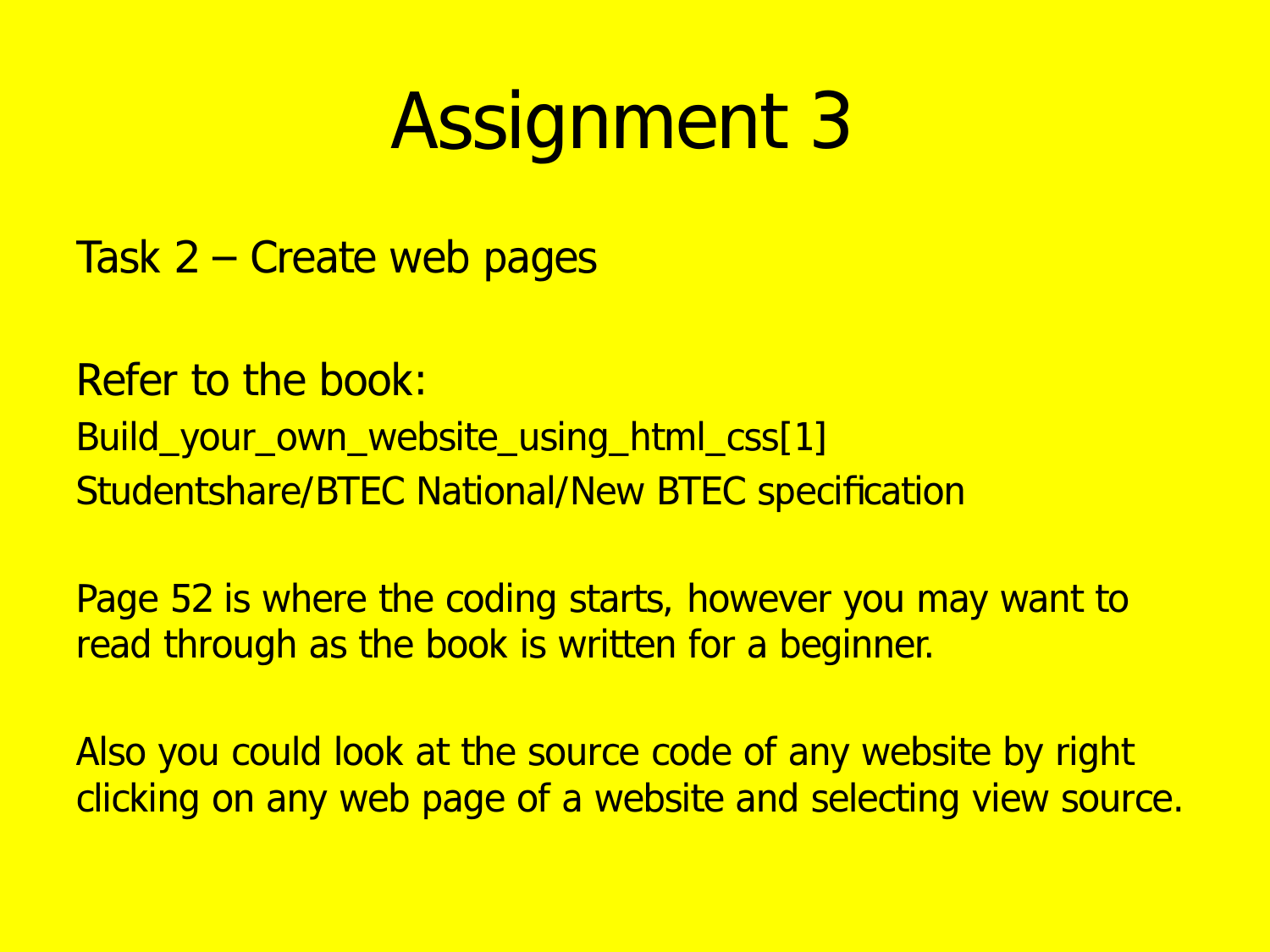

# Assignment 3
Task 2 – Create web pages

Refer to the book:
Build_your_own_website_using_html_css[1]
Studentshare/BTEC National/New BTEC specification

Page 52 is where the coding starts, however you may want to read through as the book is written for a beginner.

Also you could look at the source code of any website by right clicking on any web page of a website and selecting view source.